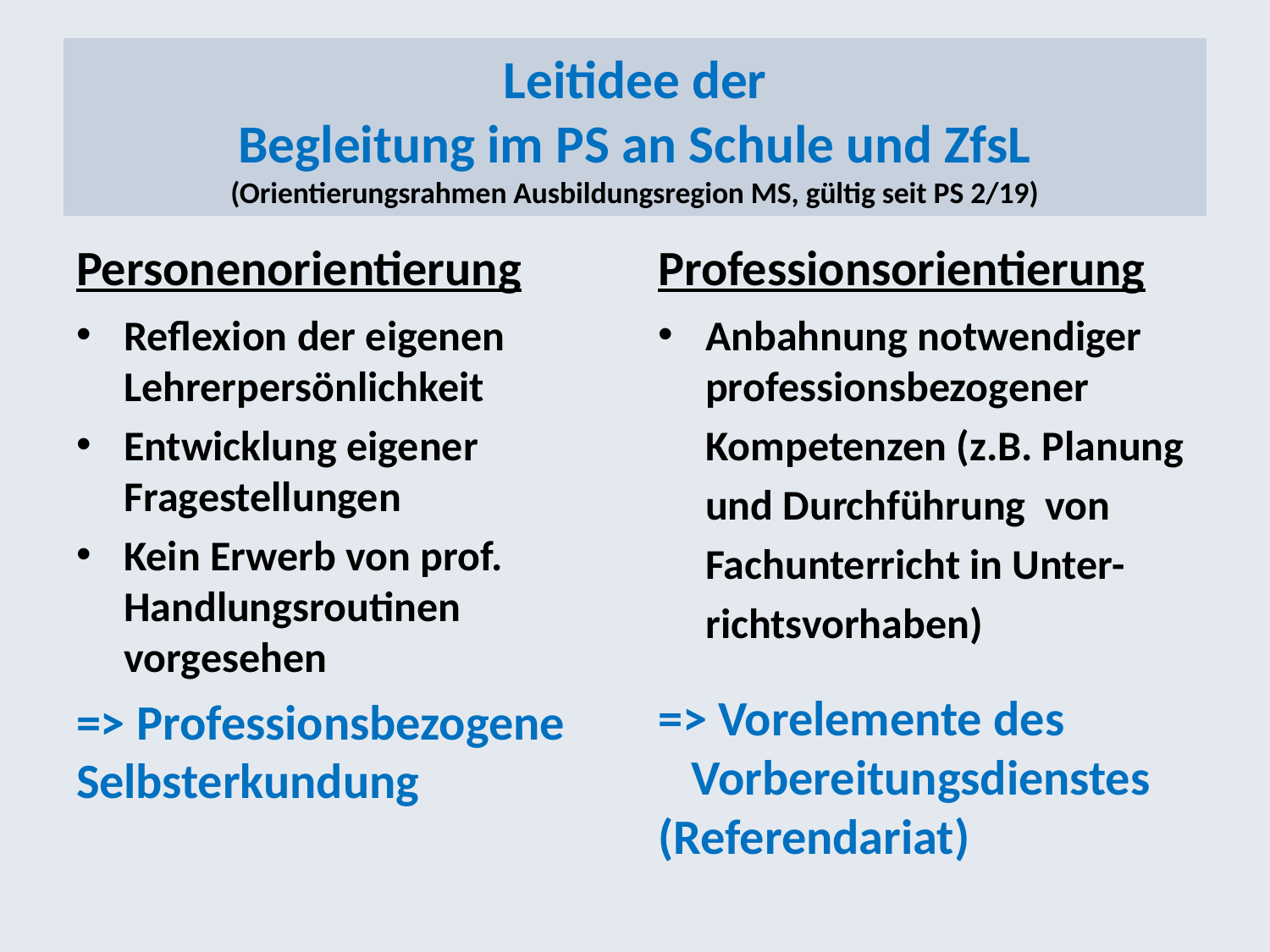

# Leitidee der Begleitung im PS an Schule und ZfsL (Orientierungsrahmen Ausbildungsregion MS, gültig seit PS 2/19)
Personenorientierung
Professionsorientierung
Reflexion der eigenen Lehrerpersönlichkeit
Entwicklung eigener Fragestellungen
Kein Erwerb von prof. Handlungsroutinen vorgesehen
=> Professionsbezogene     Selbsterkundung

Anbahnung notwendiger professionsbezogener
     Kompetenzen (z.B. Planung
     und Durchführung  von
     Fachunterricht in Unter-
     richtsvorhaben)

=> Vorelemente des               Vorbereitungsdienstes (Referendariat)